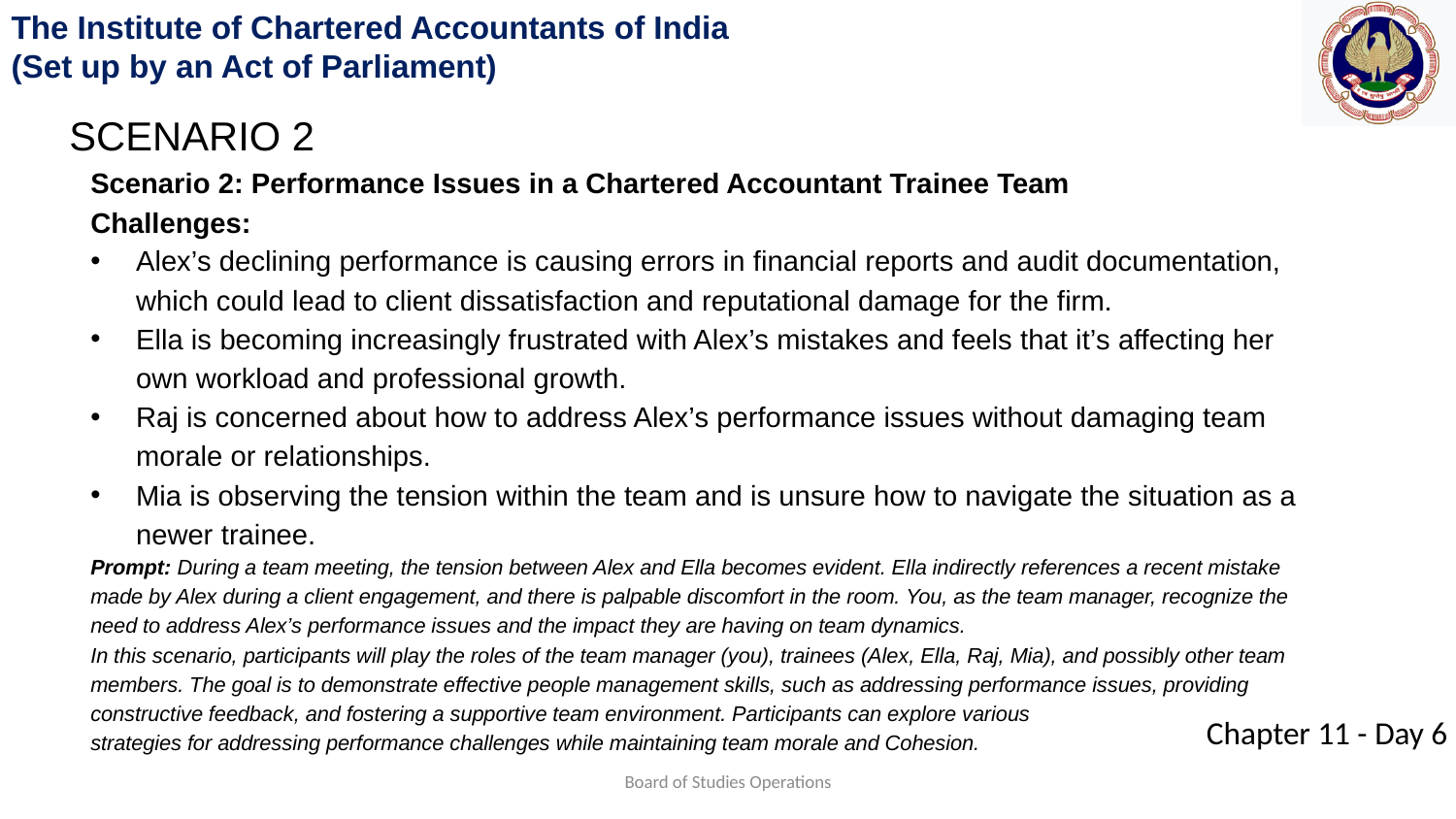

SCENARIO 2
Scenario 2: Performance Issues in a Chartered Accountant Trainee Team
Challenges:
Alex’s declining performance is causing errors in financial reports and audit documentation, which could lead to client dissatisfaction and reputational damage for the firm.
Ella is becoming increasingly frustrated with Alex’s mistakes and feels that it’s affecting her own workload and professional growth.
Raj is concerned about how to address Alex’s performance issues without damaging team morale or relationships.
Mia is observing the tension within the team and is unsure how to navigate the situation as a newer trainee.
Prompt: During a team meeting, the tension between Alex and Ella becomes evident. Ella indirectly references a recent mistake made by Alex during a client engagement, and there is palpable discomfort in the room. You, as the team manager, recognize the need to address Alex’s performance issues and the impact they are having on team dynamics.
In this scenario, participants will play the roles of the team manager (you), trainees (Alex, Ella, Raj, Mia), and possibly other team members. The goal is to demonstrate effective people management skills, such as addressing performance issues, providing constructive feedback, and fostering a supportive team environment. Participants can explore various
strategies for addressing performance challenges while maintaining team morale and Cohesion.
Board of Studies Operations